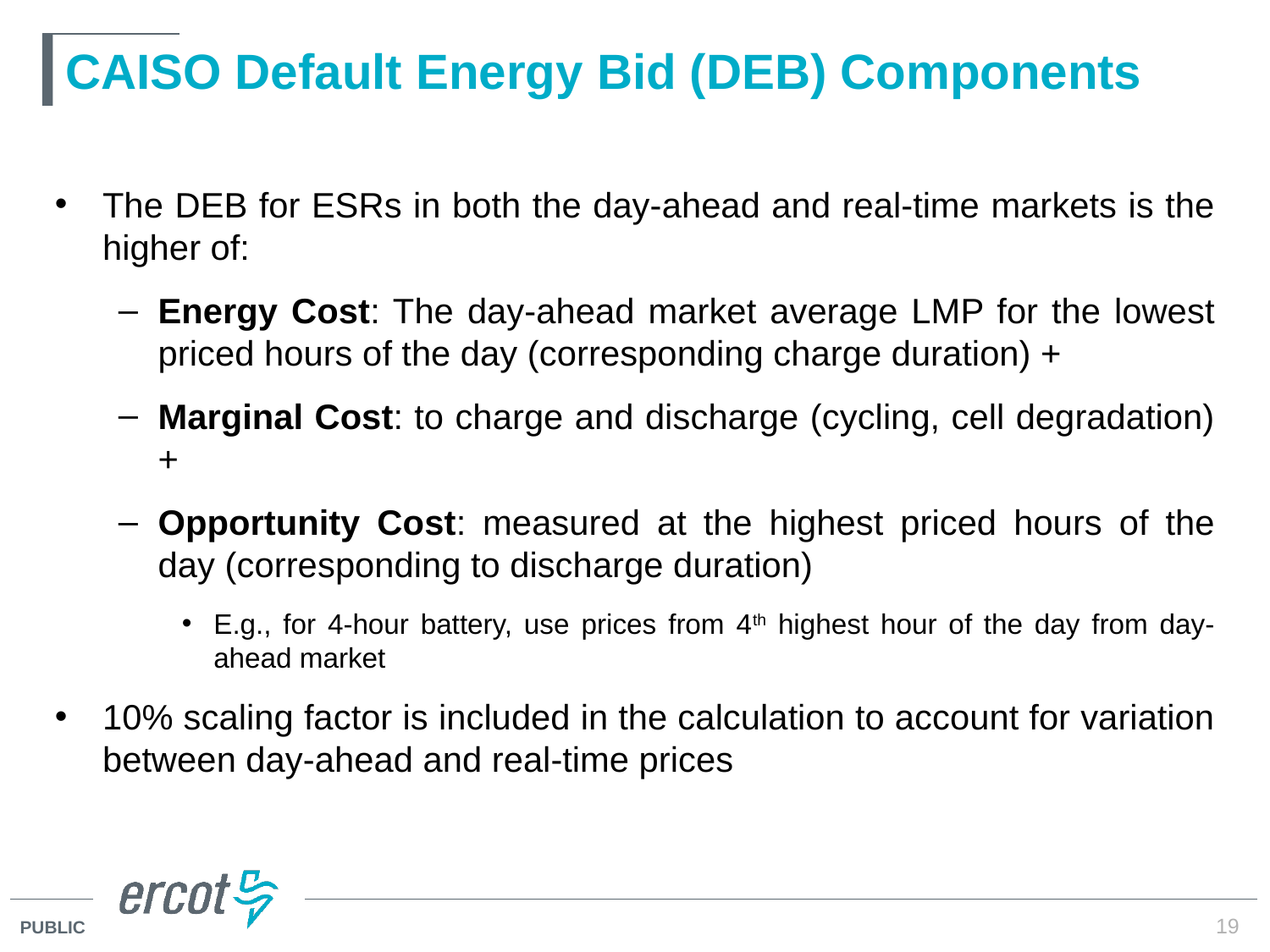

# CAISO Default Energy Bid (DEB) Components
The DEB for ESRs in both the day-ahead and real-time markets is the higher of:
Energy Cost: The day-ahead market average LMP for the lowest priced hours of the day (corresponding charge duration) +
Marginal Cost: to charge and discharge (cycling, cell degradation) +
Opportunity Cost: measured at the highest priced hours of the day (corresponding to discharge duration)
E.g., for 4-hour battery, use prices from 4th highest hour of the day from day-ahead market
10% scaling factor is included in the calculation to account for variation between day-ahead and real-time prices

19